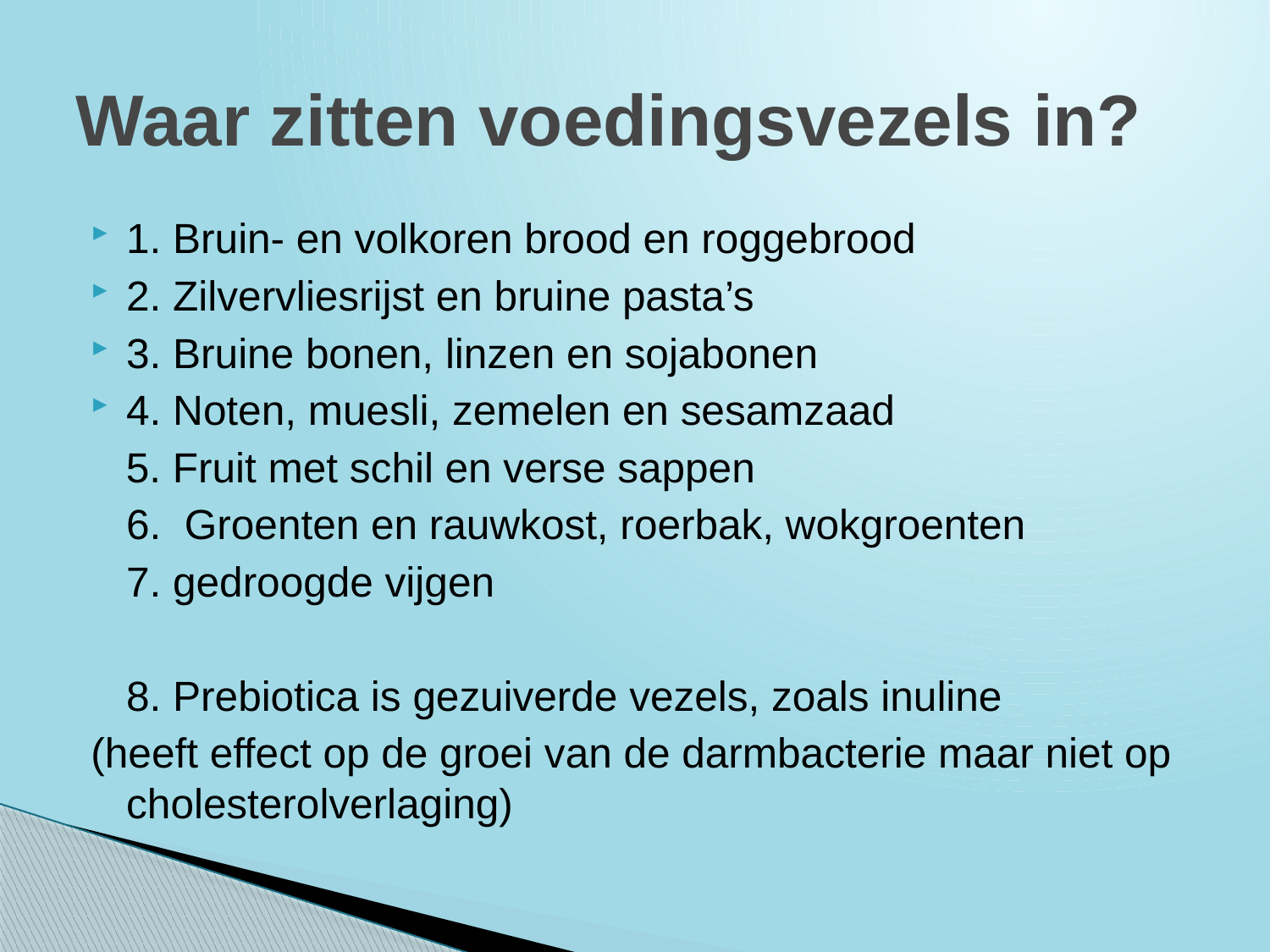

# Waar zitten voedingsvezels in?
1. Bruin- en volkoren brood en roggebrood
2. Zilvervliesrijst en bruine pasta’s
3. Bruine bonen, linzen en sojabonen
4. Noten, muesli, zemelen en sesamzaad
   5. Fruit met schil en verse sappen
	6.  Groenten en rauwkost, roerbak, wokgroenten
	7. gedroogde vijgen

	8. Prebiotica is gezuiverde vezels, zoals inuline
(heeft effect op de groei van de darmbacterie maar niet op cholesterolverlaging)